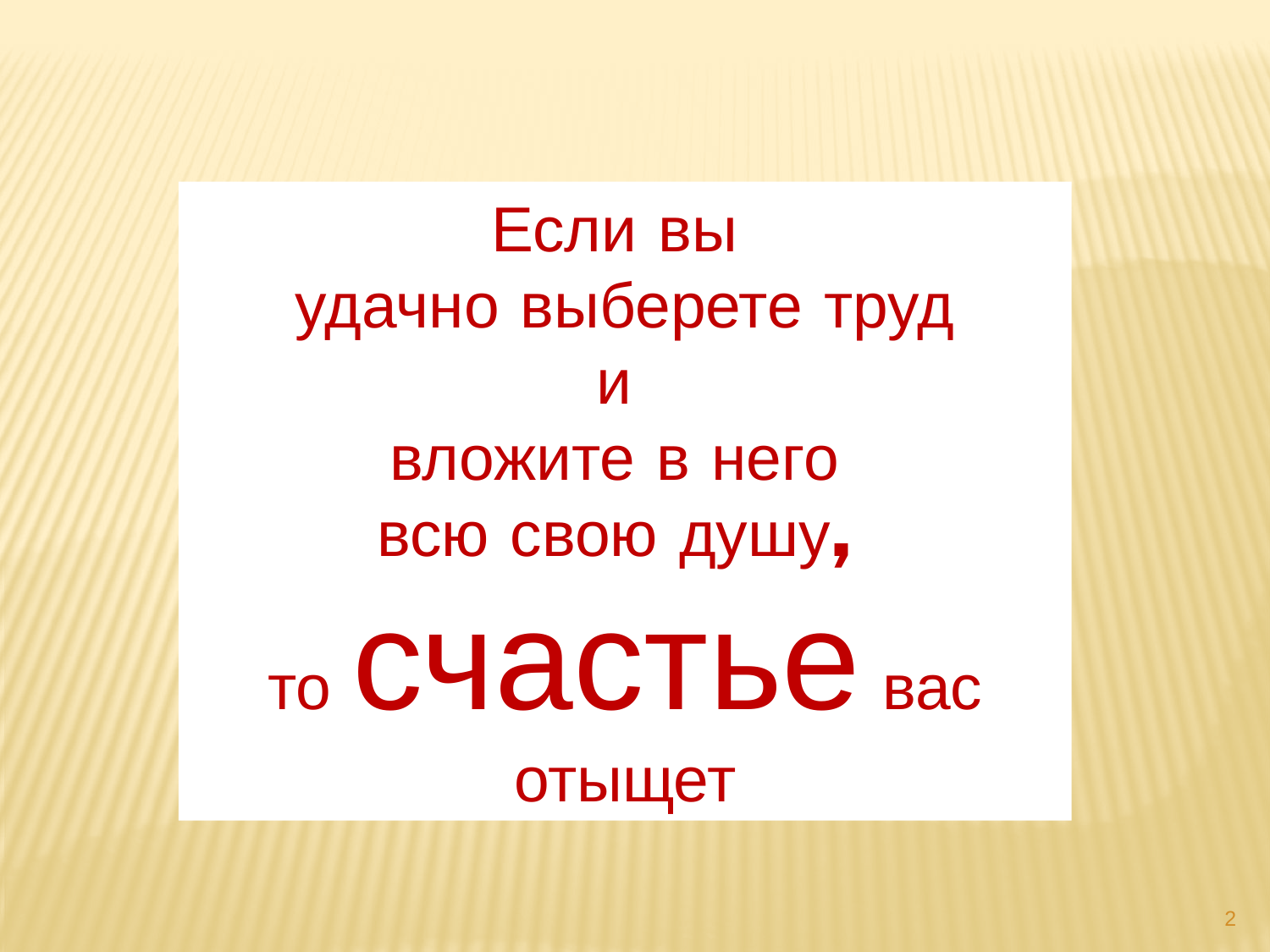

Если вы
удачно выберете труд
и
вложите в него
всю свою душу,
то счастье вас отыщет
2